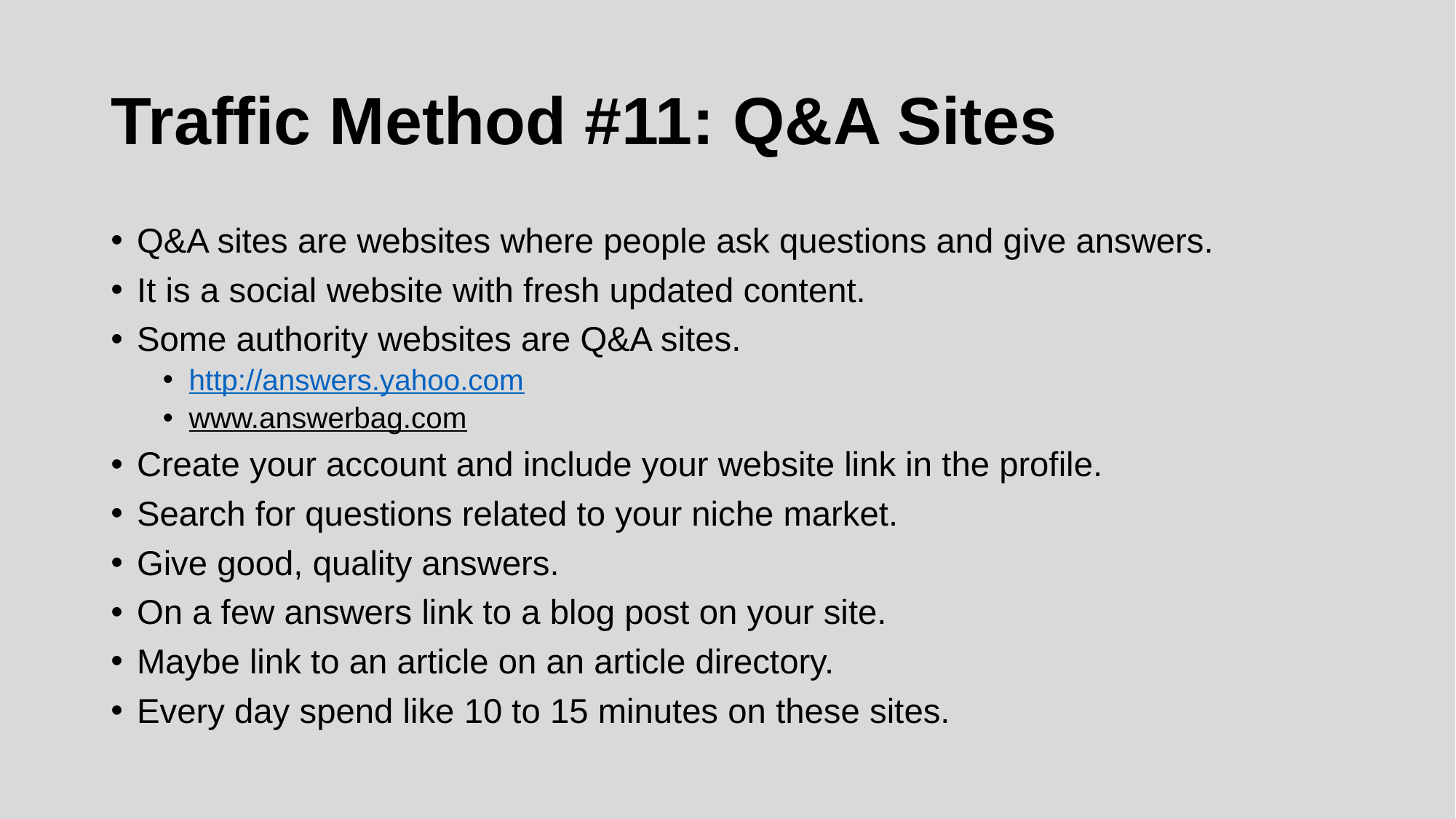

# Traffic Method #11: Q&A Sites
Q&A sites are websites where people ask questions and give answers.
It is a social website with fresh updated content.
Some authority websites are Q&A sites.
http://answers.yahoo.com
www.answerbag.com
Create your account and include your website link in the profile.
Search for questions related to your niche market.
Give good, quality answers.
On a few answers link to a blog post on your site.
Maybe link to an article on an article directory.
Every day spend like 10 to 15 minutes on these sites.